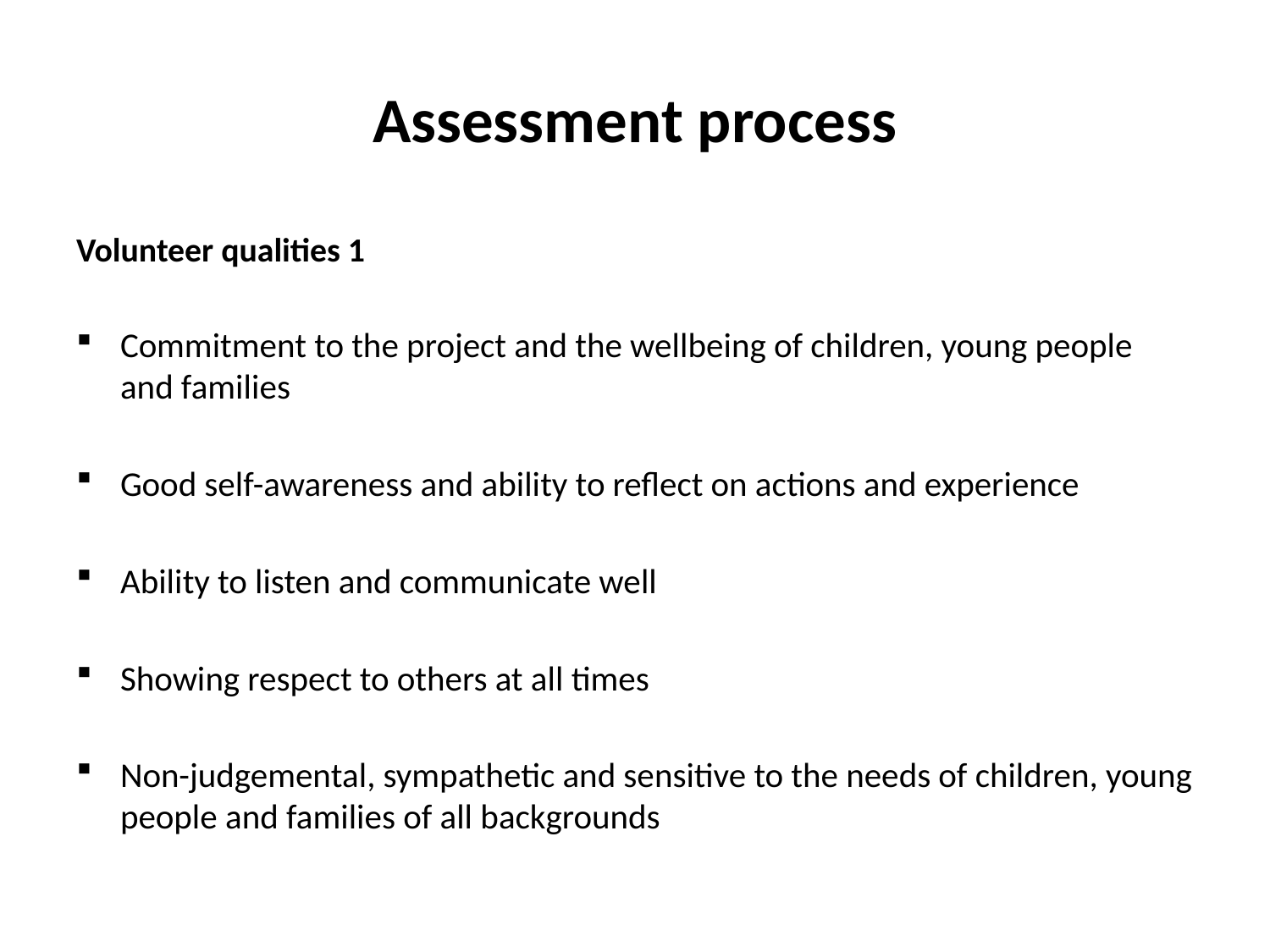

# Assessment process
Volunteer qualities 1

Commitment to the project and the wellbeing of children, young people and families

Good self-awareness and ability to reflect on actions and experience

Ability to listen and communicate well

Showing respect to others at all times

Non-judgemental, sympathetic and sensitive to the needs of children, young people and families of all backgrounds